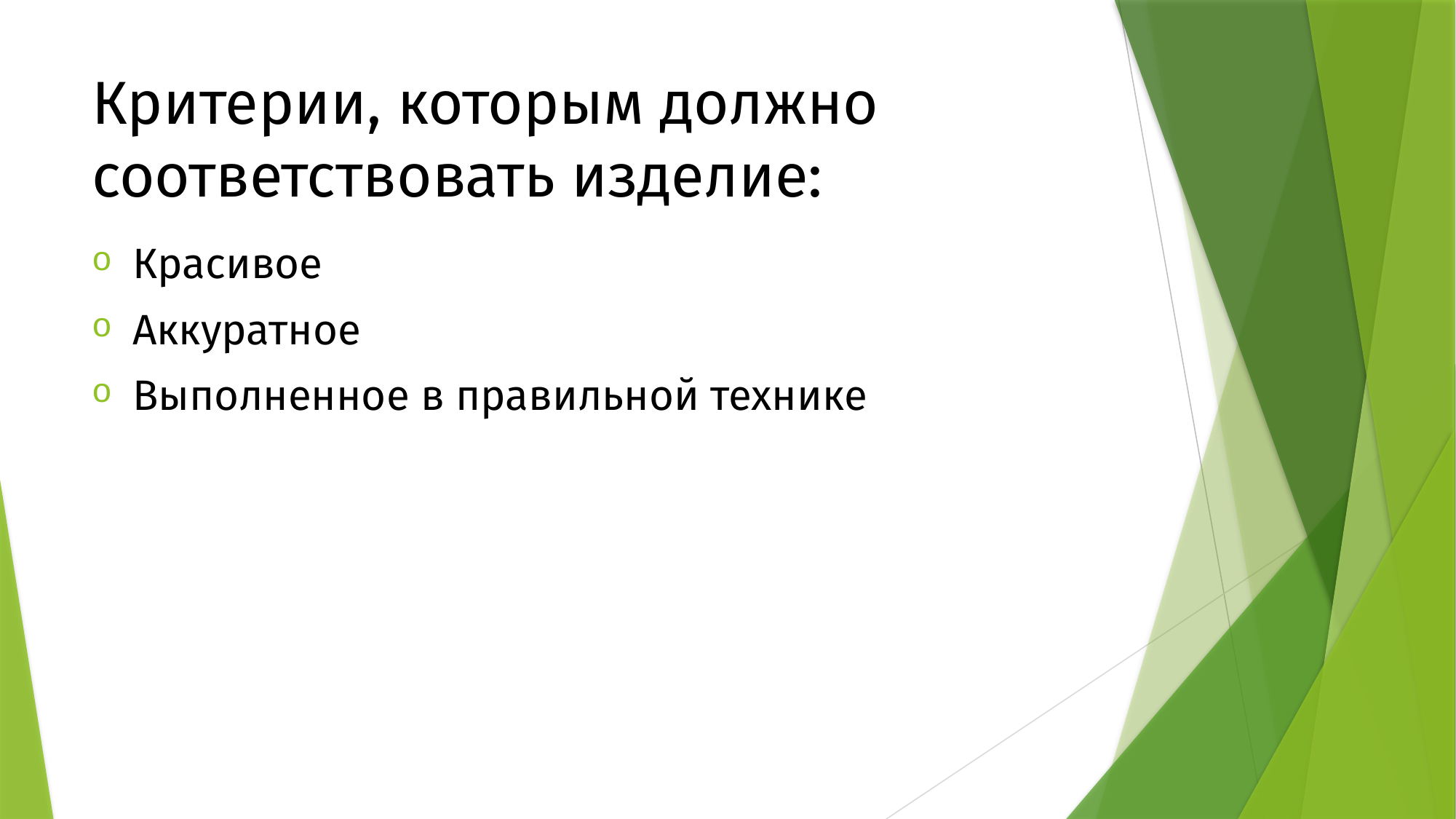

# Критерии, которым должно соответствовать изделие:
Красивое
Аккуратное
Выполненное в правильной технике